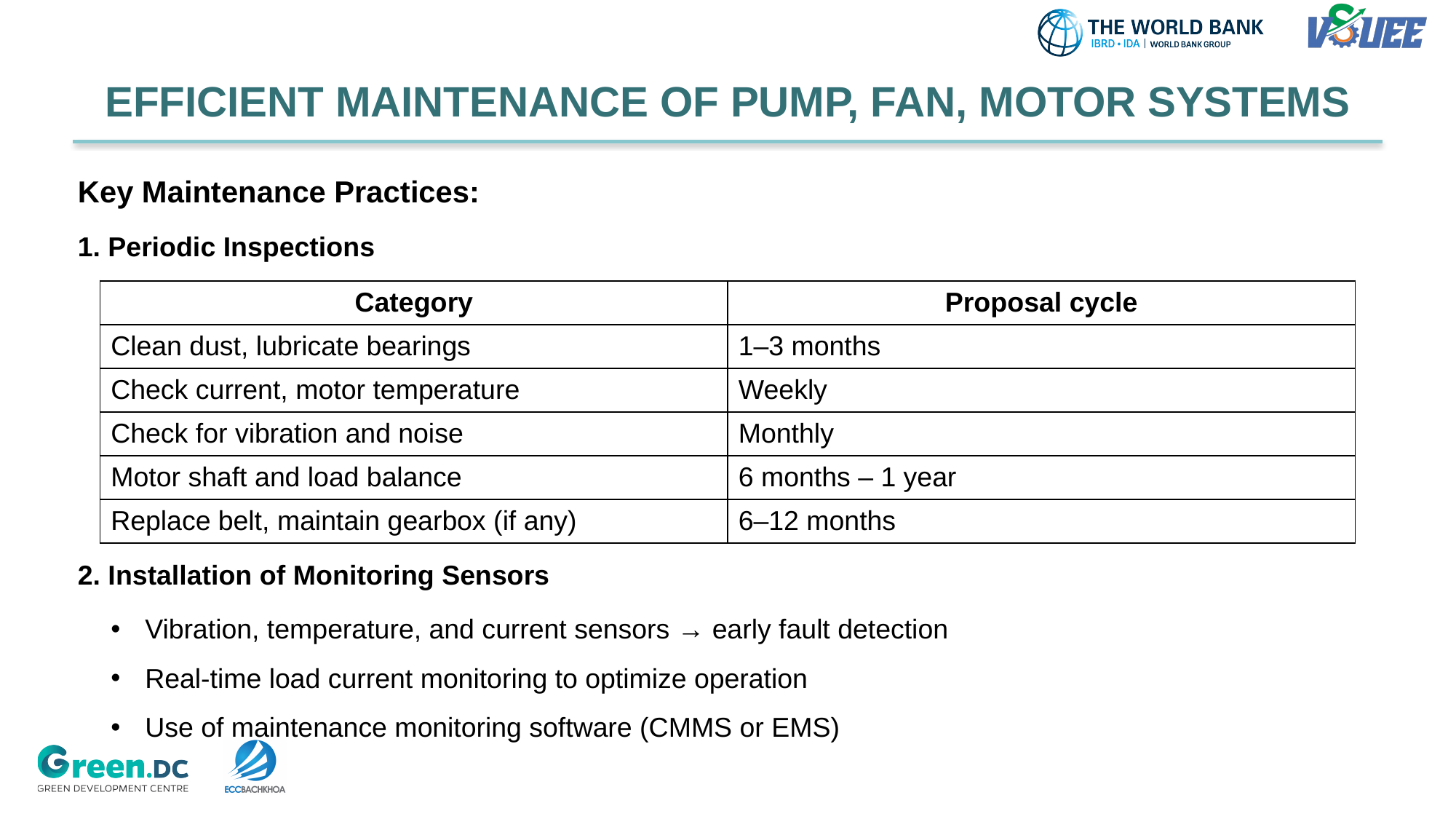

EFFICIENT MAINTENANCE OF PUMP, FAN, MOTOR SYSTEMS

Key Maintenance Practices:

1. Periodic Inspections​​

| Category | Proposal cycle |
| --- | --- |
| Clean dust, lubricate bearings | 1–3 months |
| Check current, motor temperature | Weekly |
| Check for vibration and noise | Monthly |
| Motor shaft and load balance | 6 months – 1 year |
| Replace belt, maintain gearbox (if any) | 6–12 months |
2. Installation of Monitoring Sensors
Vibration, temperature, and current sensors → early fault detection
Real-time load current monitoring to optimize operation
Use of maintenance monitoring software (CMMS or EMS)